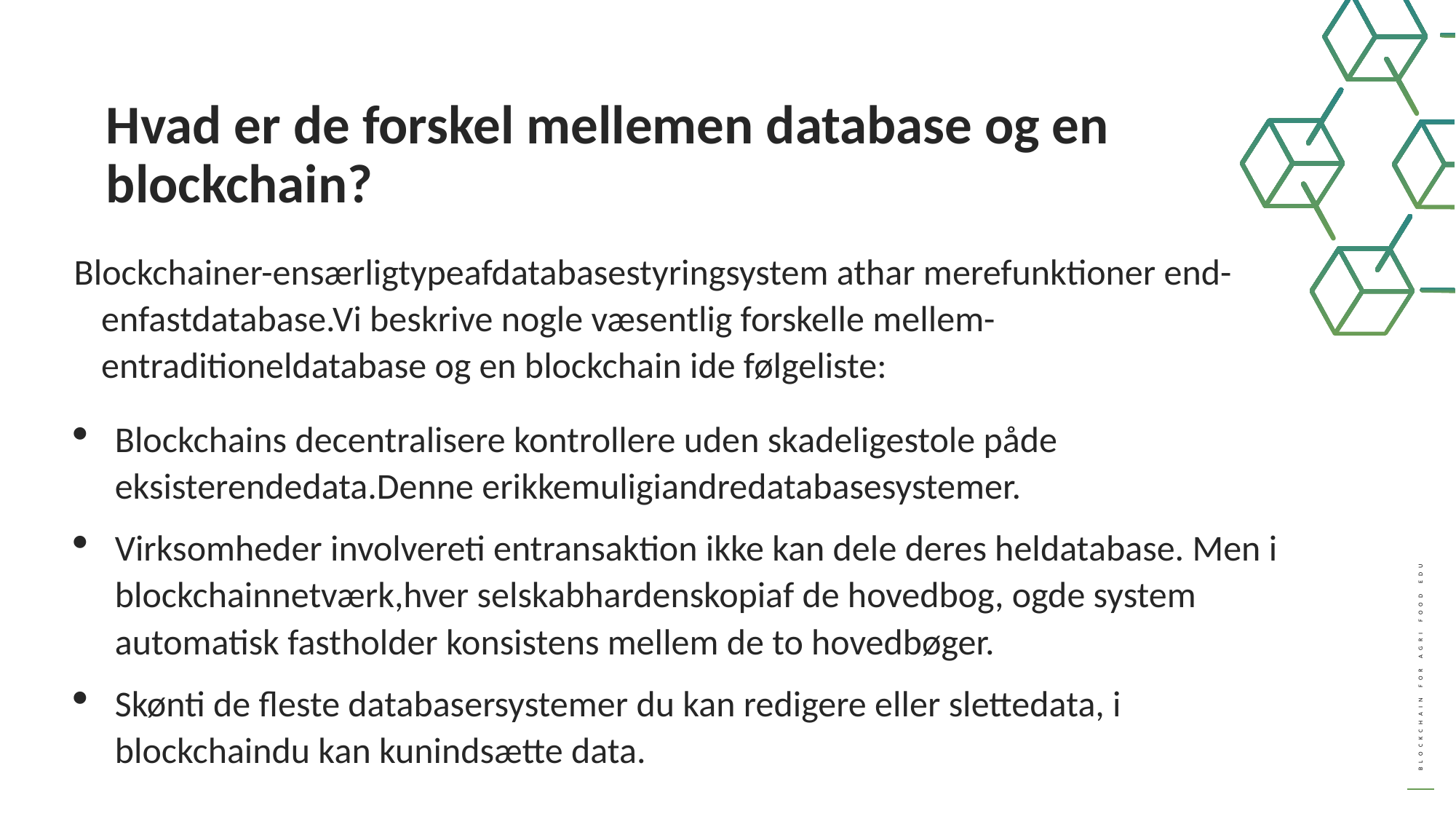

Hvad er de forskel mellemen database og en blockchain?
Blockchainer-ensærligtypeafdatabasestyringsystem athar merefunktioner end-enfastdatabase.Vi beskrive nogle væsentlig forskelle mellem-entraditioneldatabase og en blockchain ide følgeliste:
Blockchains decentralisere kontrollere uden skadeligestole påde eksisterendedata.Denne erikkemuligiandredatabasesystemer.
Virksomheder involvereti entransaktion ikke kan dele deres heldatabase. Men i blockchainnetværk,hver selskabhardenskopiaf de hovedbog, ogde system automatisk fastholder konsistens mellem de to hovedbøger.
Skønti de fleste databasersystemer du kan redigere eller slettedata, i blockchaindu kan kunindsætte data.